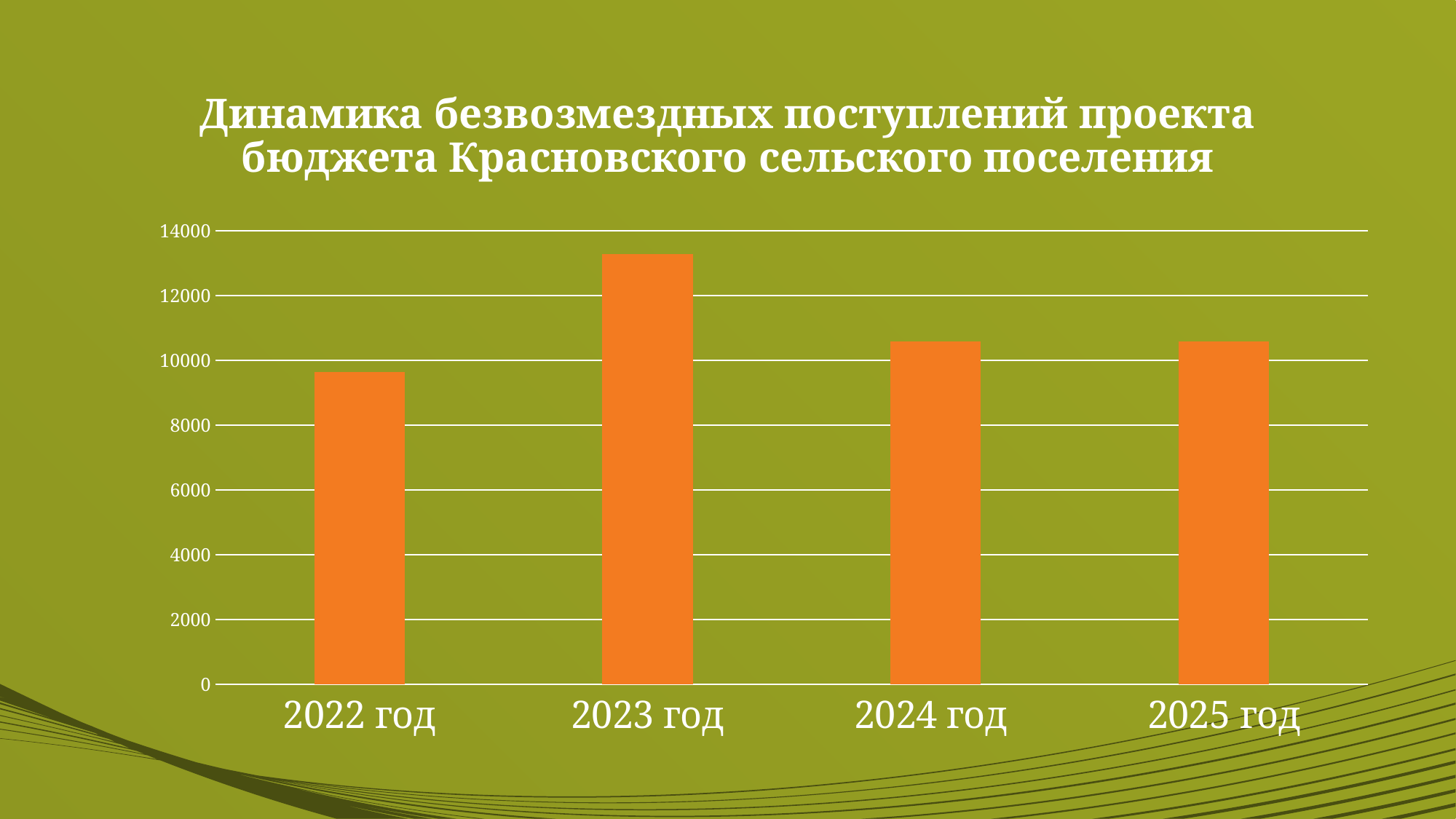

# Динамика безвозмездных поступлений проекта бюджета Красновского сельского поселения

### Chart

| Category | Ряд 1 |
|---|---|
| 2022 год | 9635.9 |
| 2023 год | 13281.1 |
| 2024 год  | 10588.2 |
| 2025 год | 10588.2 |